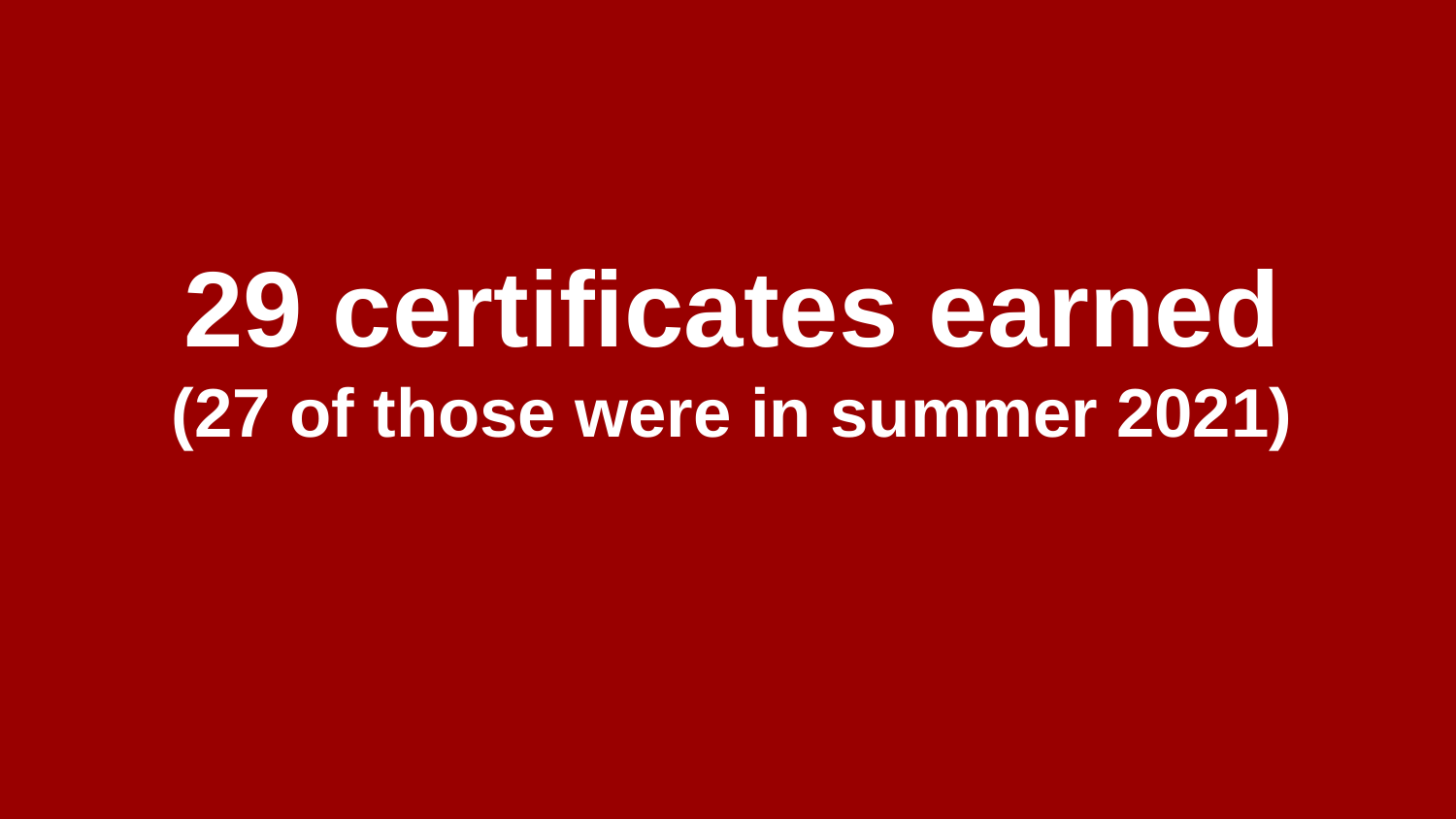

# 29 certificates earned
(27 of those were in summer 2021)